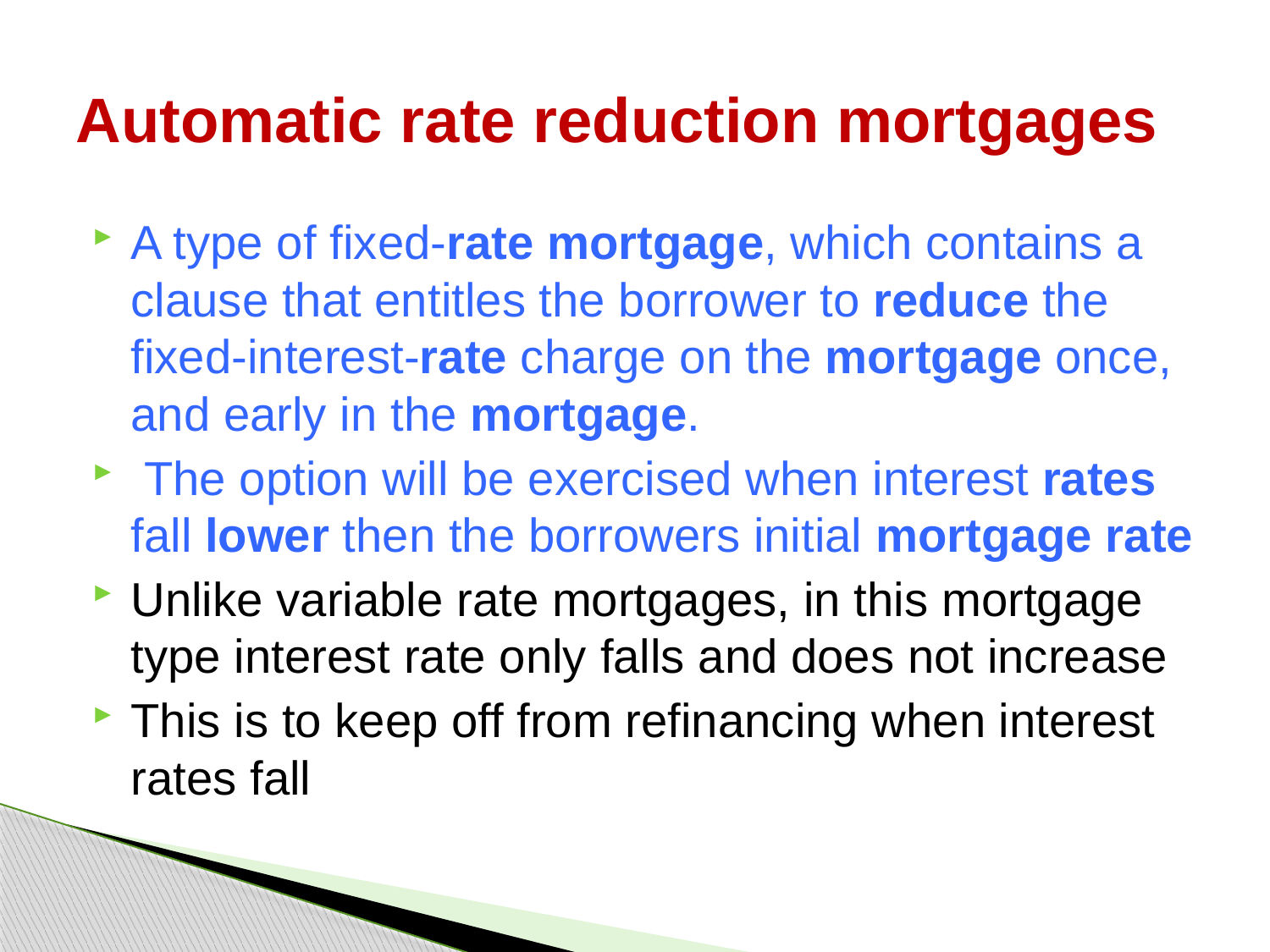

# Automatic rate reduction mortgages
A type of fixed-rate mortgage, which contains a clause that entitles the borrower to reduce the fixed-interest-rate charge on the mortgage once, and early in the mortgage.
 The option will be exercised when interest rates fall lower then the borrowers initial mortgage rate
Unlike variable rate mortgages, in this mortgage type interest rate only falls and does not increase
This is to keep off from refinancing when interest rates fall